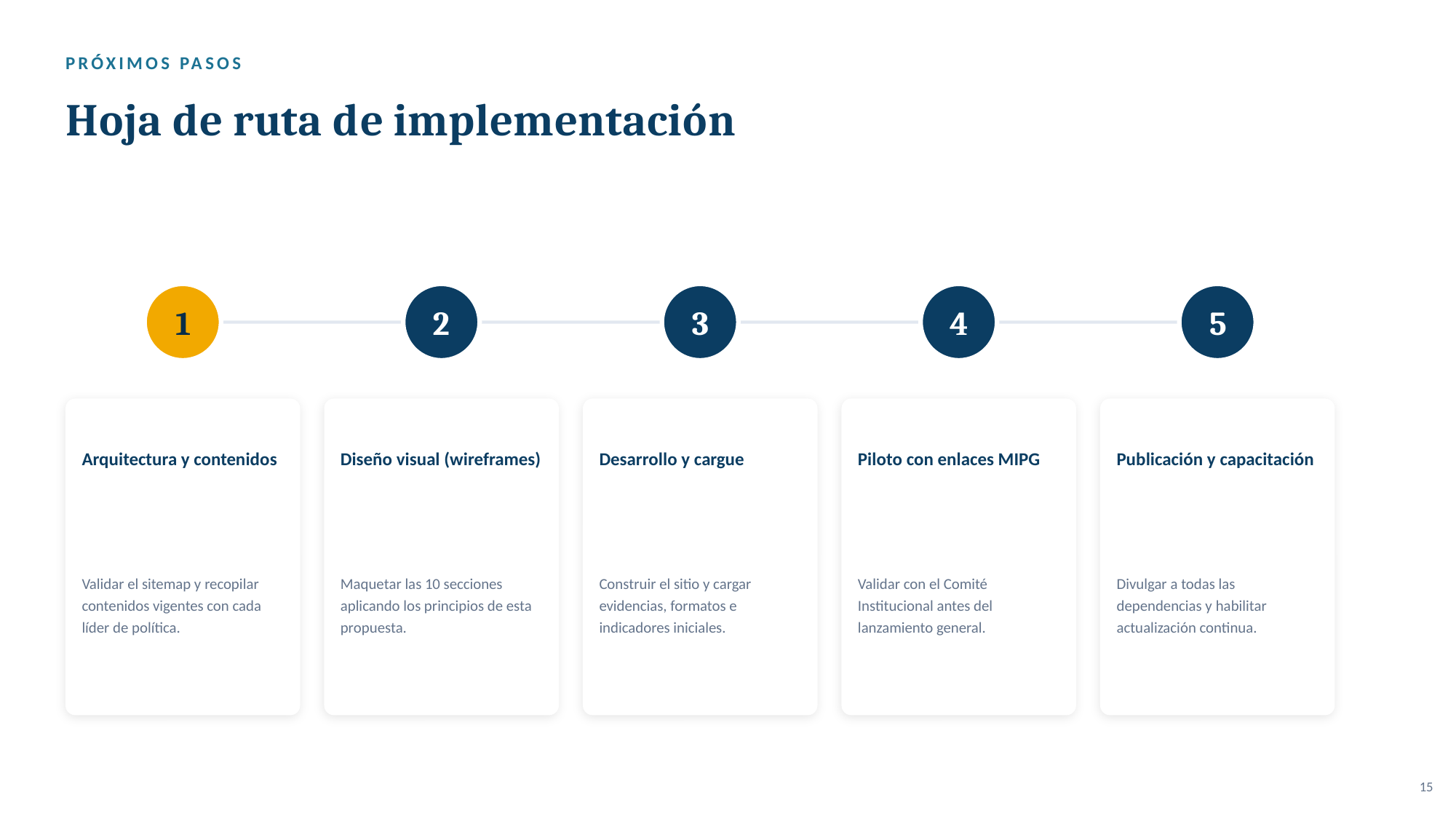

PRÓXIMOS PASOS
Hoja de ruta de implementación

1

2

3

4

5

Arquitectura y contenidos
Diseño visual (wireframes)
Desarrollo y cargue
Piloto con enlaces MIPG
Publicación y capacitación
Validar el sitemap y recopilar contenidos vigentes con cada líder de política.
Maquetar las 10 secciones aplicando los principios de esta propuesta.
Construir el sitio y cargar evidencias, formatos e indicadores iniciales.
Validar con el Comité Institucional antes del lanzamiento general.
Divulgar a todas las dependencias y habilitar actualización continua.
15